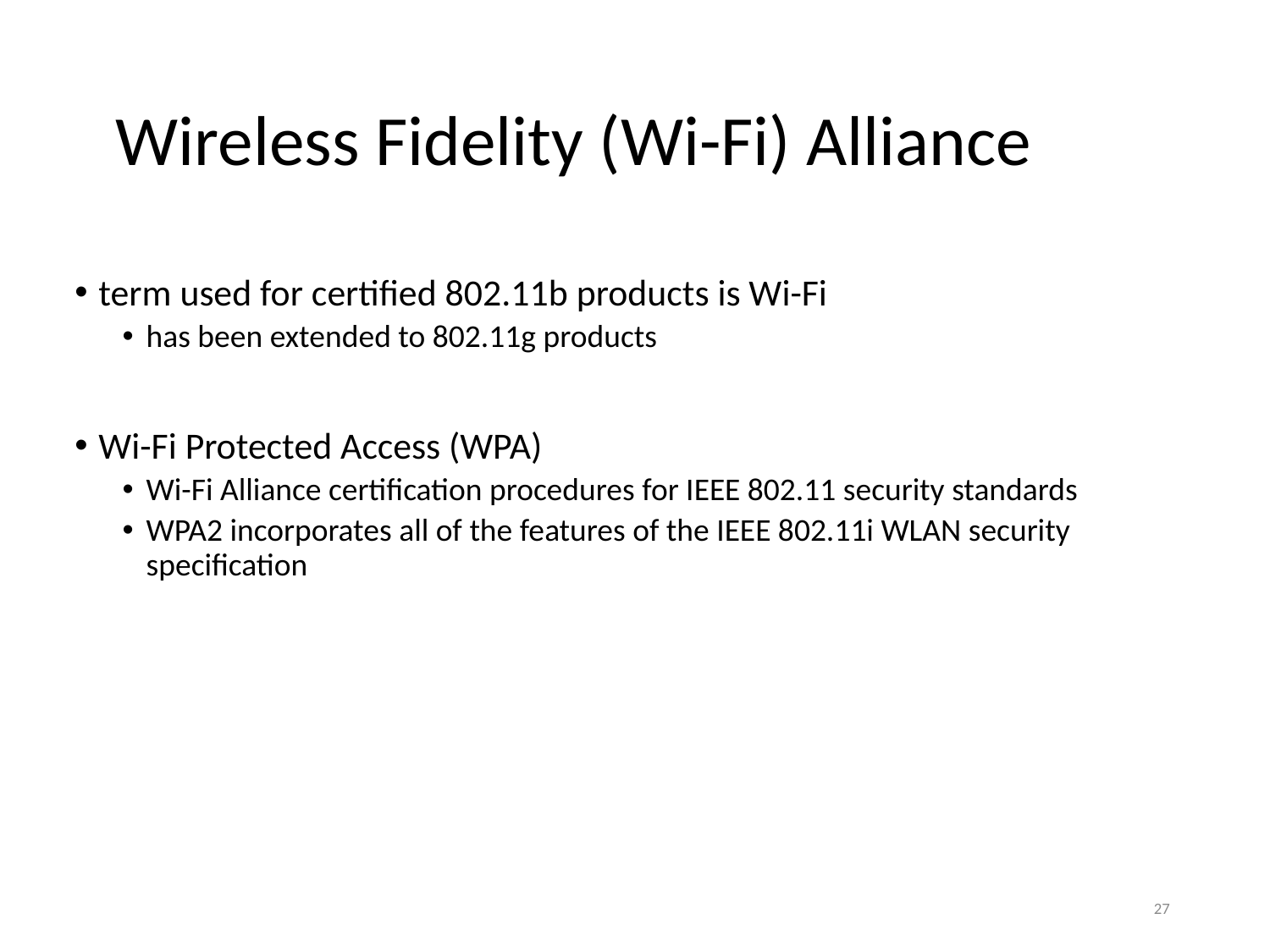

# Wireless Fidelity (Wi-Fi) Alliance
term used for certified 802.11b products is Wi-Fi
has been extended to 802.11g products

Wi-Fi Protected Access (WPA)
Wi-Fi Alliance certification procedures for IEEE 802.11 security standards
WPA2 incorporates all of the features of the IEEE 802.11i WLAN security specification
27